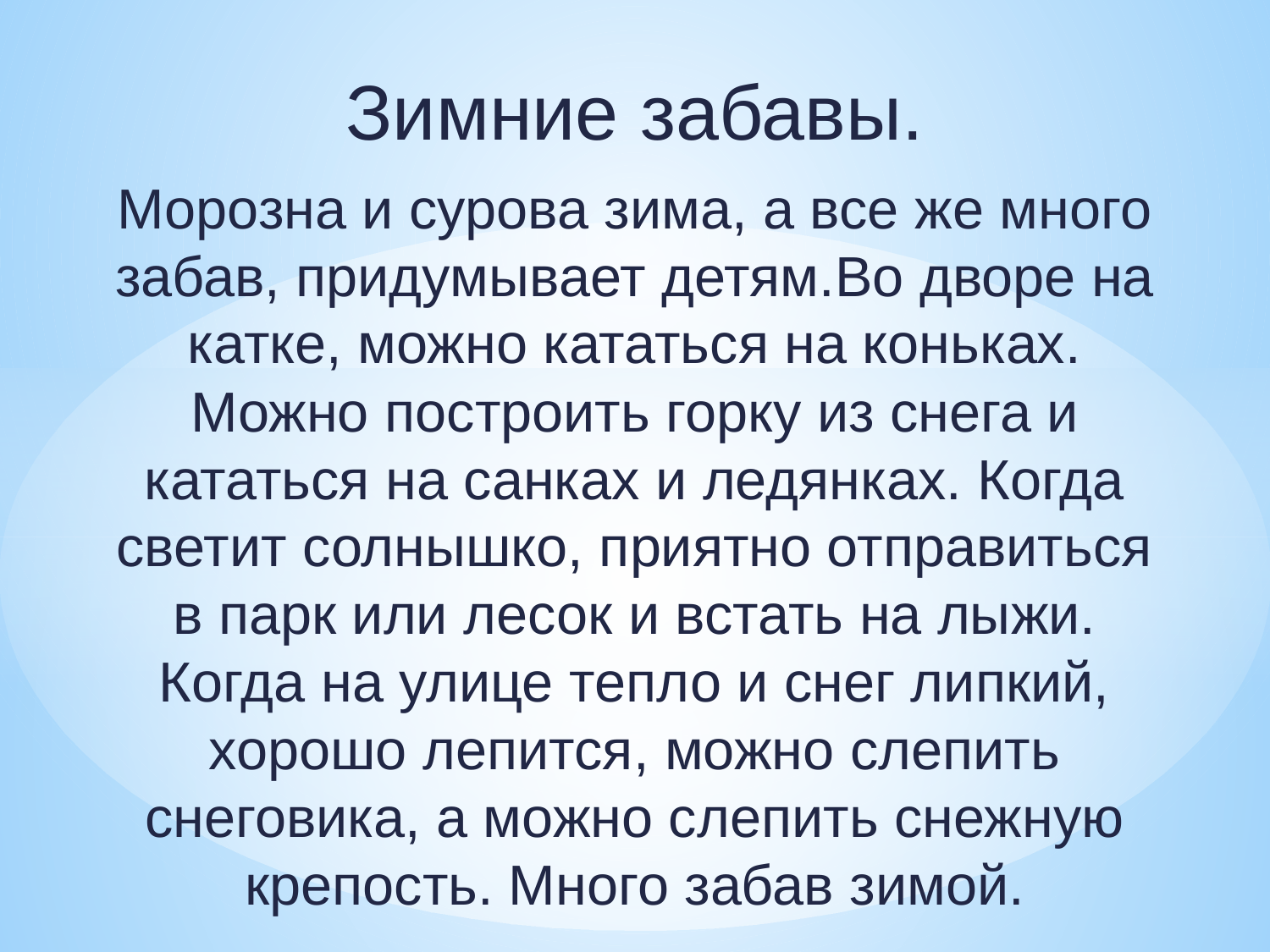

Зимние забавы.
Морозна и сурова зима, а все же много забав, придумывает детям.Во дворе на катке, можно кататься на коньках. Можно построить горку из снега и кататься на санках и ледянках. Когда светит солнышко, приятно отправиться в парк или лесок и встать на лыжи. Когда на улице тепло и снег липкий, хорошо лепится, можно слепить снеговика, а можно слепить снежную крепость. Много забав зимой.